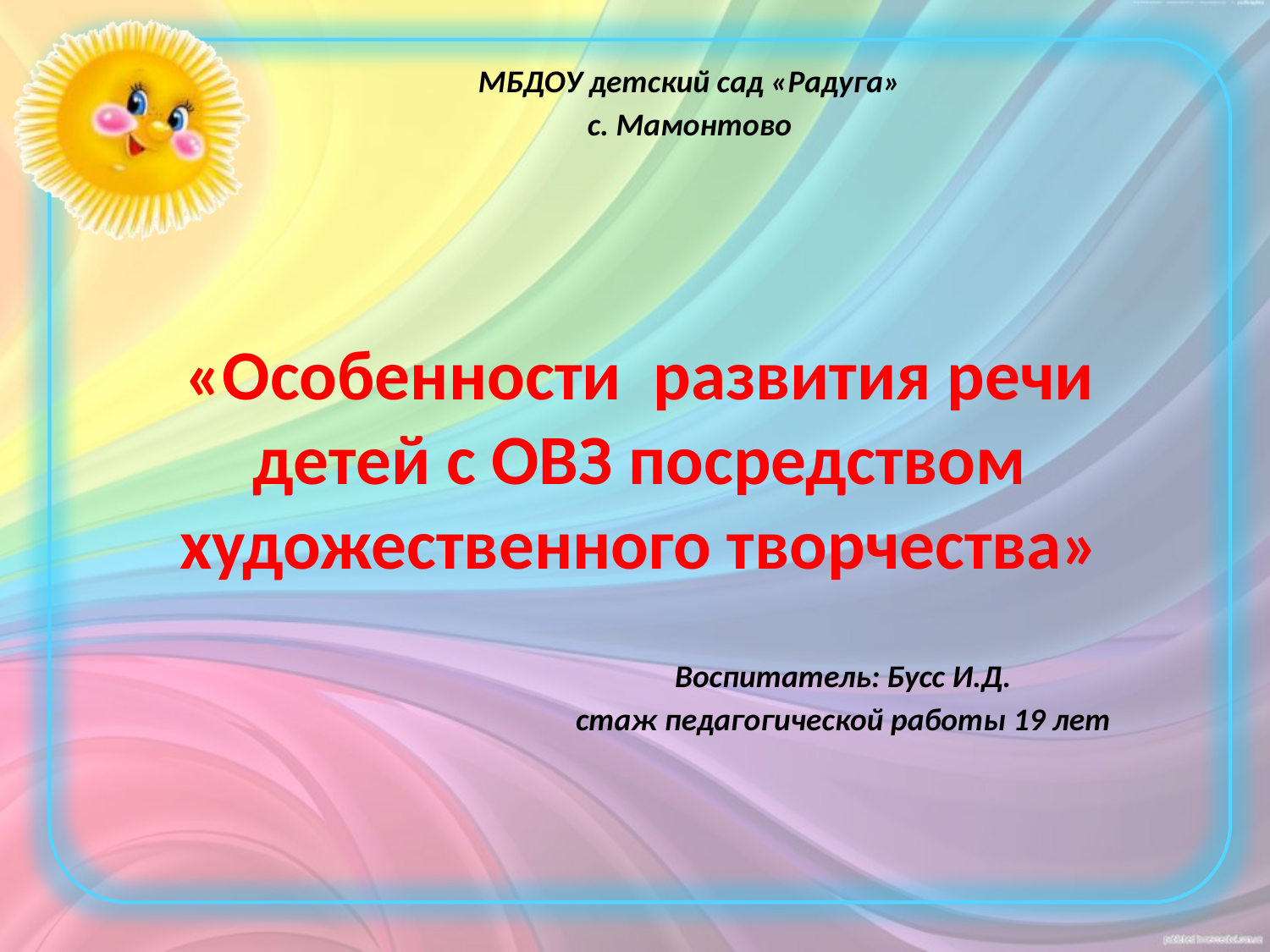

МБДОУ детский сад «Радуга»
c. Мамонтово

«Особенности  развития речи детей с ОВЗ посредством художественного творчества»
#

Воспитатель: Бусс И.Д.
стаж педагогической работы 19 лет